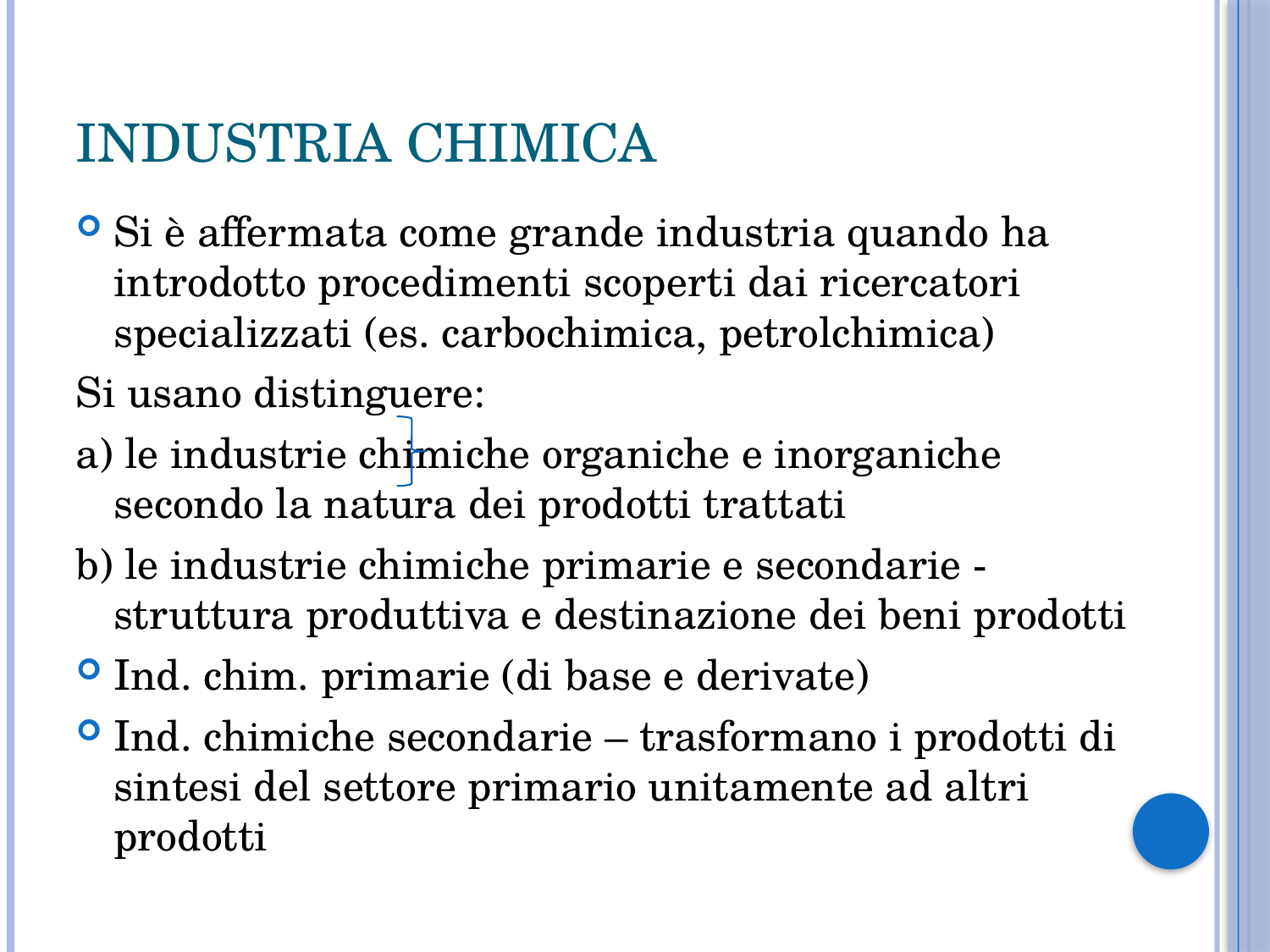

# Industria chimica
Si è affermata come grande industria quando ha introdotto procedimenti scoperti dai ricercatori specializzati (es. carbochimica, petrolchimica)
Si usano distinguere:
a) le industrie chimiche organiche e inorganiche secondo la natura dei prodotti trattati
b) le industrie chimiche primarie e secondarie - struttura produttiva e destinazione dei beni prodotti
Ind. chim. primarie (di base e derivate)
Ind. chimiche secondarie – trasformano i prodotti di sintesi del settore primario unitamente ad altri  prodotti